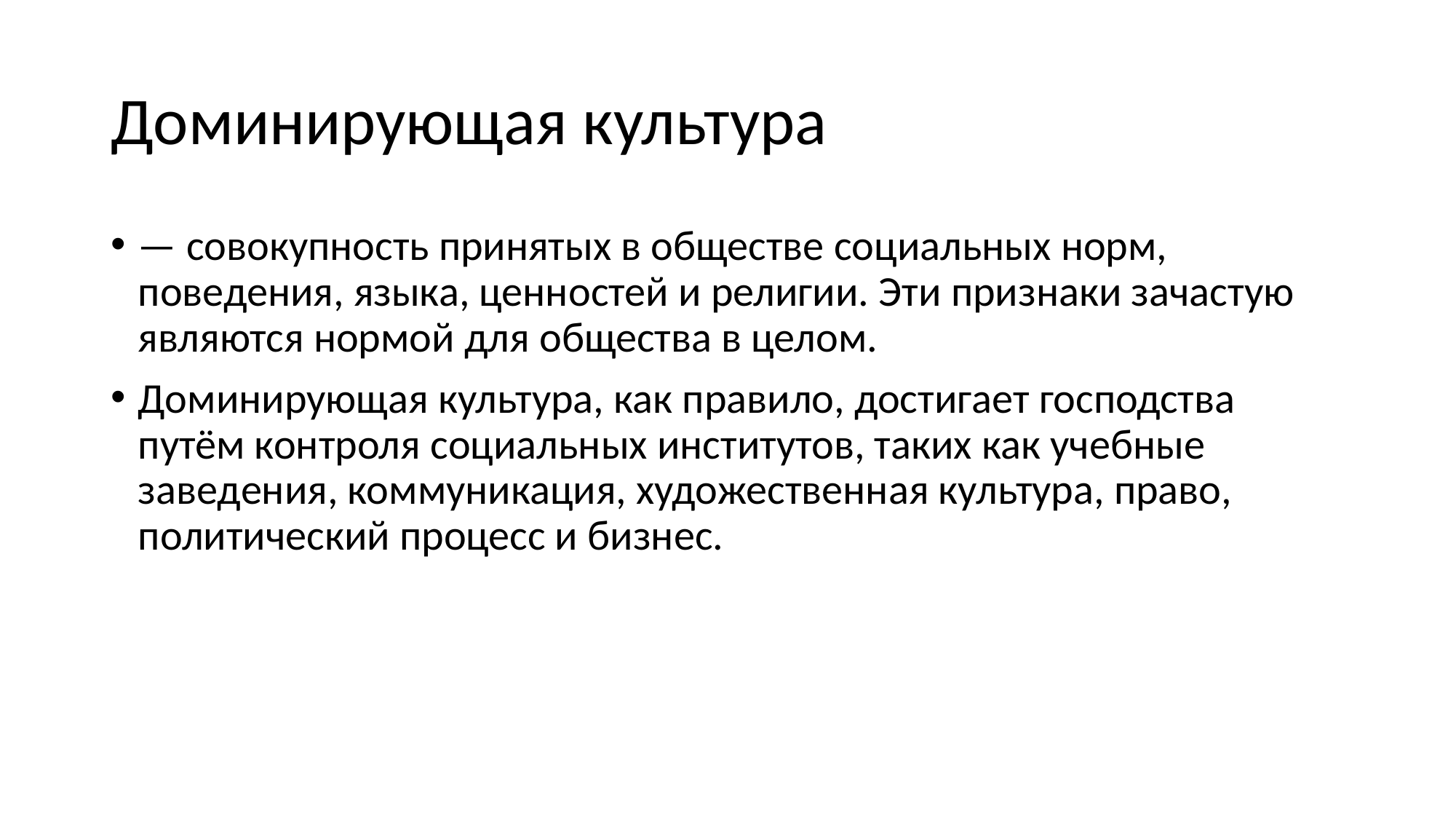

# Доминирующая культура
— совокупность принятых в обществе социальных норм, поведения, языка, ценностей и религии. Эти признаки зачастую являются нормой для общества в целом.
Доминирующая культура, как правило, достигает господства путём контроля социальных институтов, таких как учебные заведения, коммуникация, художественная культура, право, политический процесс и бизнес.